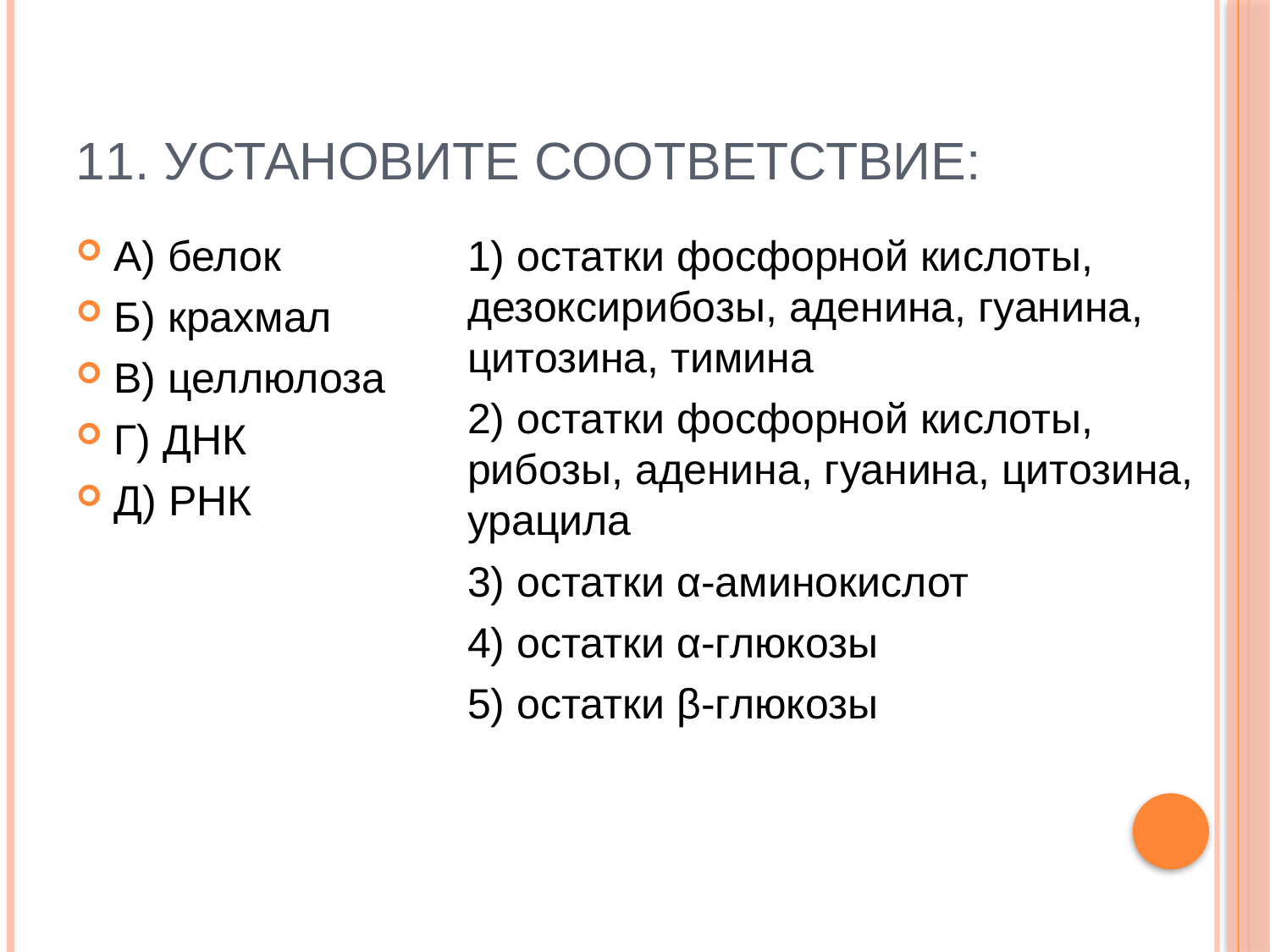

# 11. Установите соответствие:
А) белок
Б) крахмал
В) целлюлоза
Г) ДНК
Д) РНК
1) остатки фосфорной кислоты, дезоксирибозы, аденина, гуанина, цитозина, тимина
2) остатки фосфорной кислоты, рибозы, аденина, гуанина, цитозина, урацила
3) остатки α-аминокислот
4) остатки α-глюкозы
5) остатки β-глюкозы